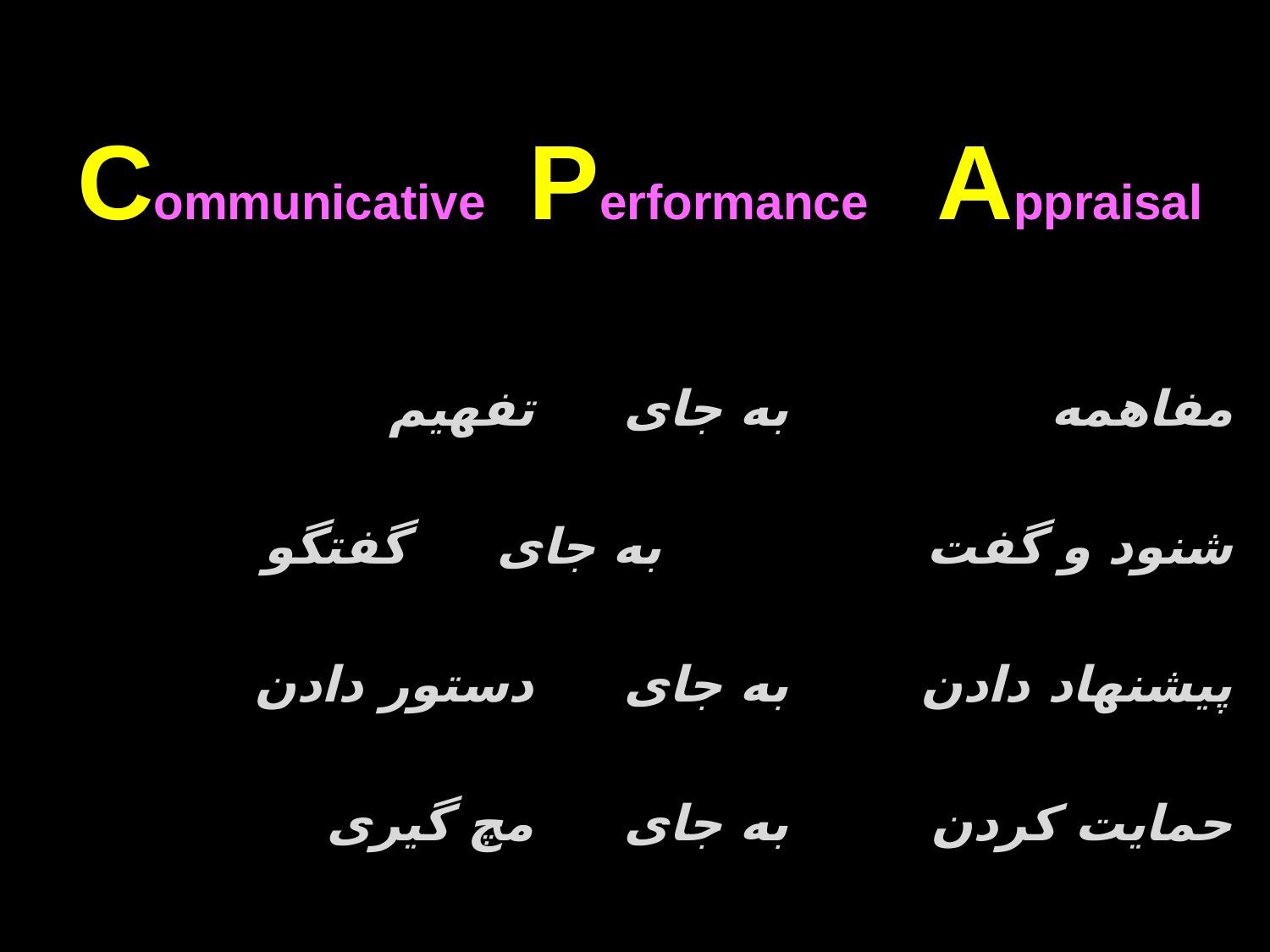

Communicative  Performance   Appraisal
مفاهمه 			به جای 		تفهیم

شنود و گفت 			به جای 		گفتگو

پیشنهاد دادن			به جای 		دستور دادن

حمایت کردن			به جای 		مچ گیری